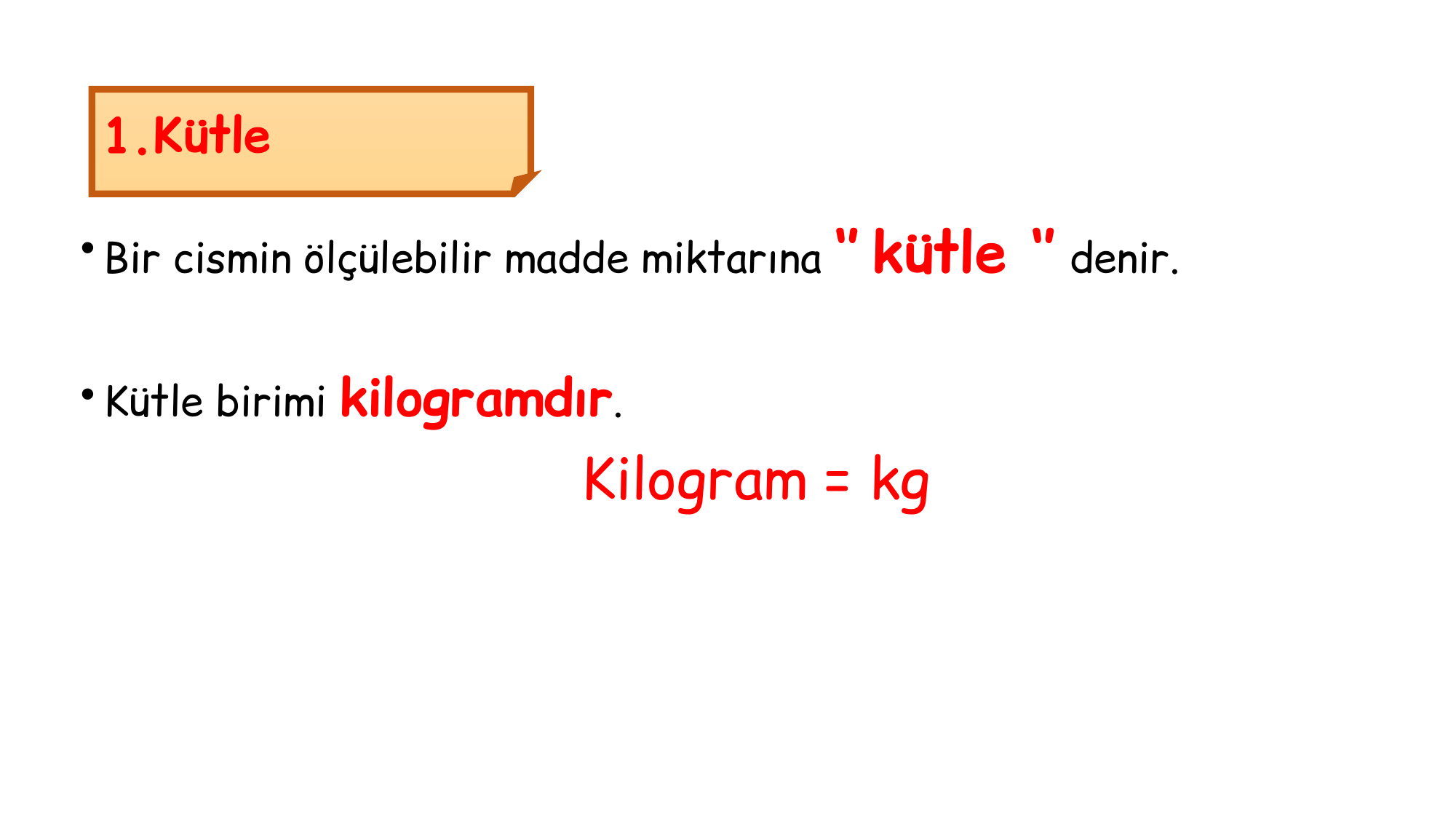

1.Kütle

Bir cismin ölçülebilir madde miktarına ‘’ kütle ‘’ denir.

Kütle birimi kilogramdır.
Kilogram = kg